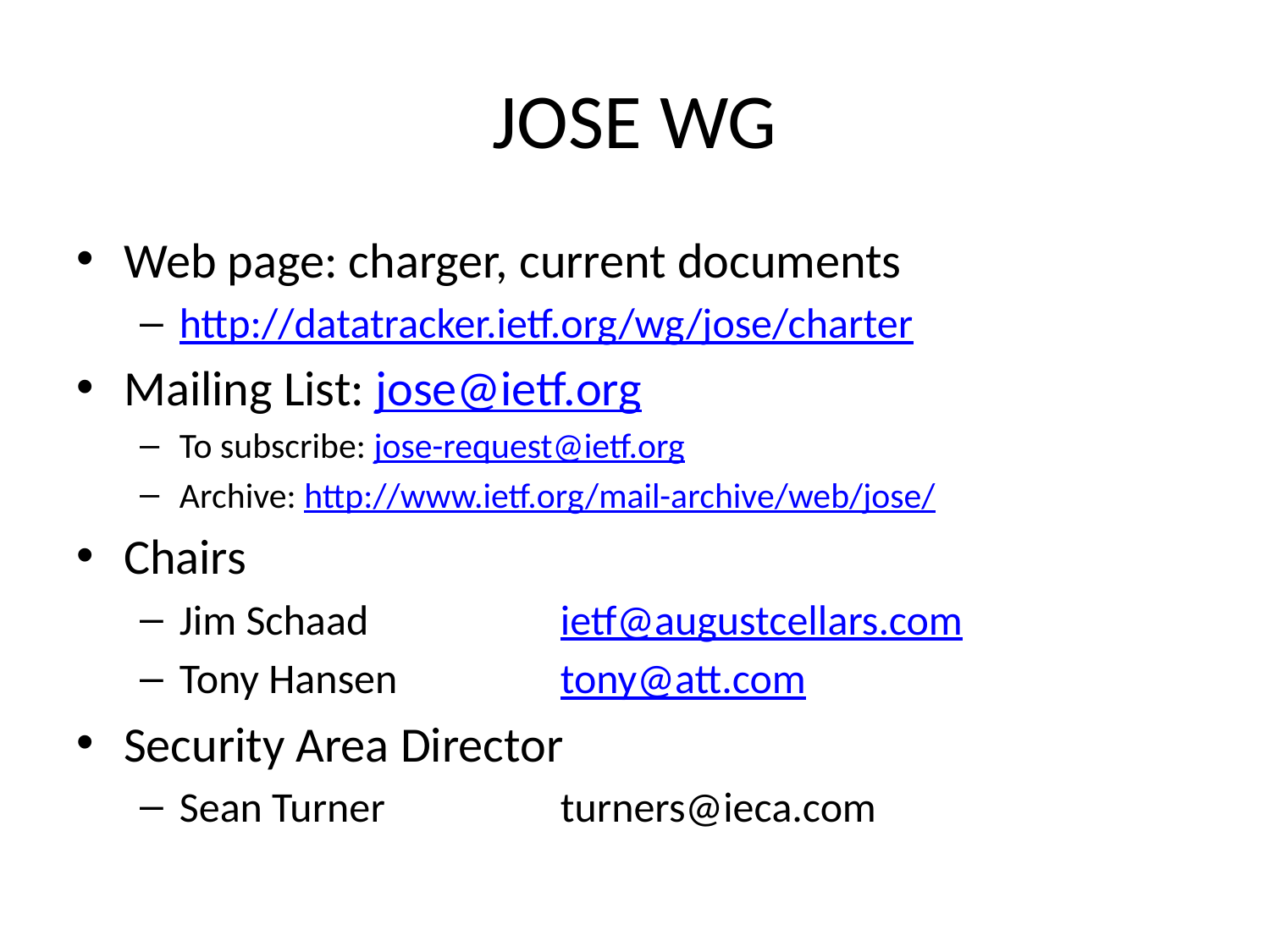

# JOSE WG
Web page: charger, current documents
http://datatracker.ietf.org/wg/jose/charter
Mailing List: jose@ietf.org
To subscribe: jose-request@ietf.org
Archive: http://www.ietf.org/mail-archive/web/jose/
Chairs
Jim Schaad		ietf@augustcellars.com
Tony Hansen		tony@att.com
Security Area Director
Sean Turner		turners@ieca.com